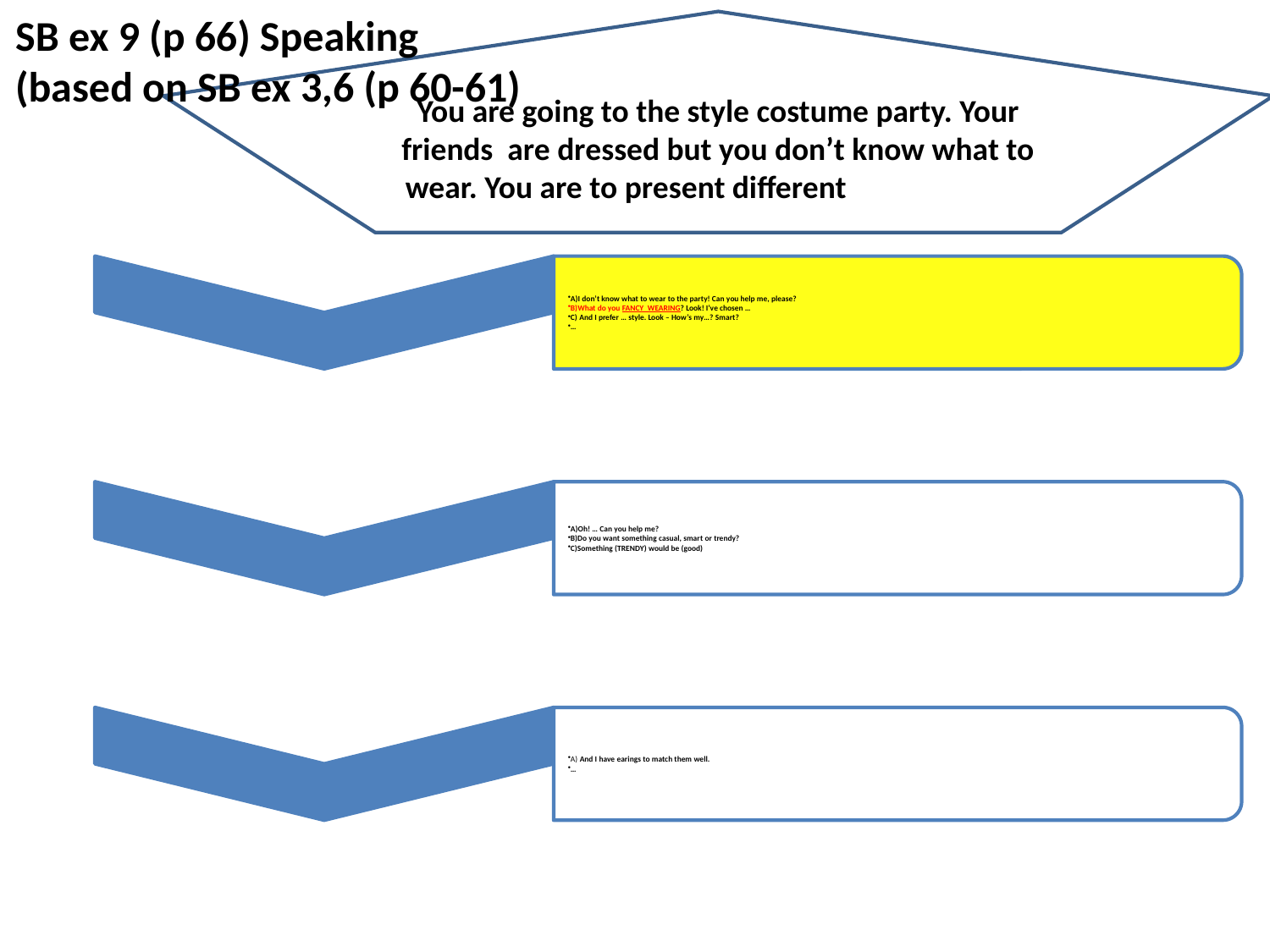

SB ex 9 (p 66) Speaking
(based on SB ex 3,6 (p 60-61)

You are going to the style costume party. Your friends  are dressed but you don’t know what to wear. You are to present different clothes styles
А)I don’t know what to wear to the party! Can you help me, please?
В)What do you FANCY  WEARING? Look! I’ve chosen …
A)Oh! … Can you help me?
B)Do you want something casual, smart or trendy?
A) And I have earings to match them well.
…
C)Something (TRENDY) would be (good)
С) And I prefer … style. Look – How’s my…? Smart?
…